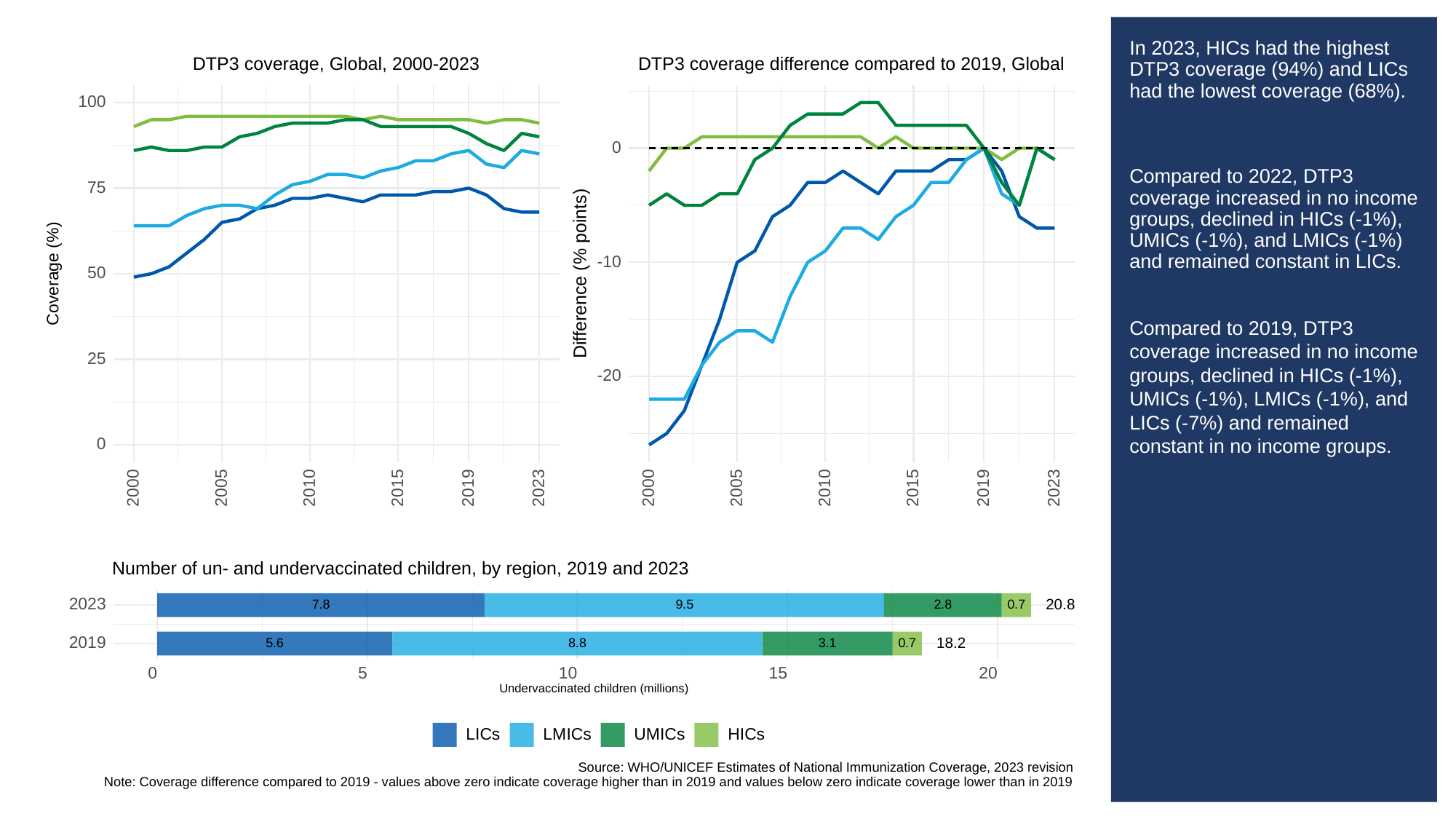

# In 2023, HICs had the highest DTP3 coverage (94%) and LICs had the lowest coverage (68%).

Compared to 2022, DTP3 coverage increased in no income groups, declined in HICs (-1%), UMICs (-1%), and LMICs (-1%) and remained constant in LICs.

Compared to 2019, DTP3 coverage increased in no income groups, declined in HICs (-1%), UMICs (-1%), LMICs (-1%), and LICs (-7%) and remained constant in no income groups.

DTP3 coverage, Global, 2000-2023
DTP3 coverage difference compared to 2019, Global

100

0

75

-10

Difference (% points)
Coverage (%)
50

25

-20

0

2023
2023
2000
2005
2010
2015
2019
2000
2005
2010
2015
2019
Number of un- and undervaccinated children, by region, 2019 and 2023

2023
20.8
7.8
9.5
2.8
0.7

2019
18.2
3.1
5.6
8.8
0.7

0
10
15
20
5
Undervaccinated children (millions)

LICs
LMICs
UMICs
HICs
Source: WHO/UNICEF Estimates of National Immunization Coverage, 2023 revision
Note: Coverage difference compared to 2019 - values above zero indicate coverage higher than in 2019 and values below zero indicate coverage lower than in 2019